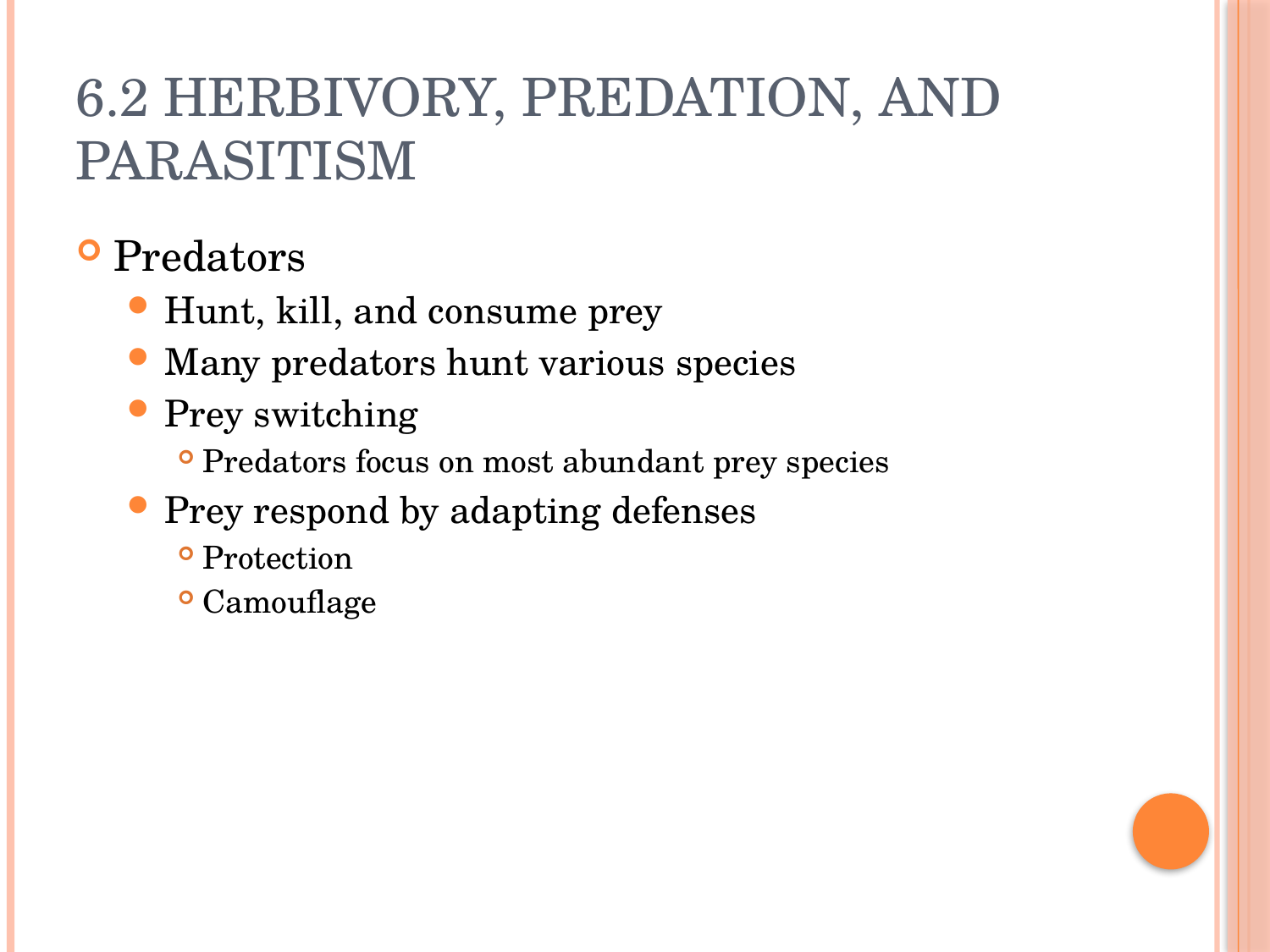

# 6.2 Herbivory, Predation, and Parasitism
Predators
Hunt, kill, and consume prey
Many predators hunt various species
Prey switching
Predators focus on most abundant prey species
Prey respond by adapting defenses
Protection
Camouflage